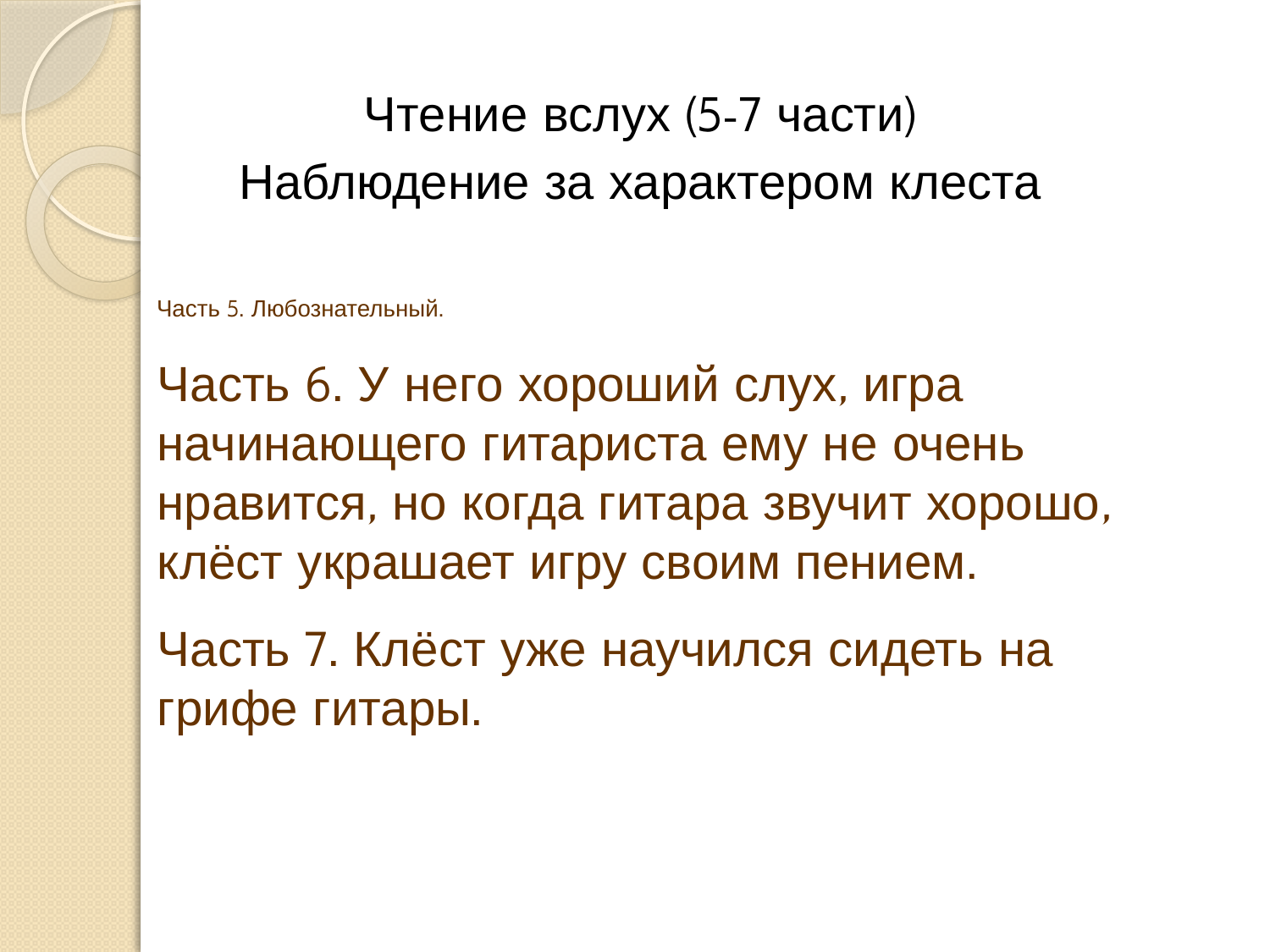

Чтение вслух (5-7 части)
Наблюдение за характером клеста

# Часть 5. Любознательный.
Часть 6. У него хороший слух, игра начинающего гитариста ему не очень нравится, но когда гитара звучит хорошо, клёст украшает игру своим пением.
Часть 7. Клёст уже научился сидеть на грифе гитары.